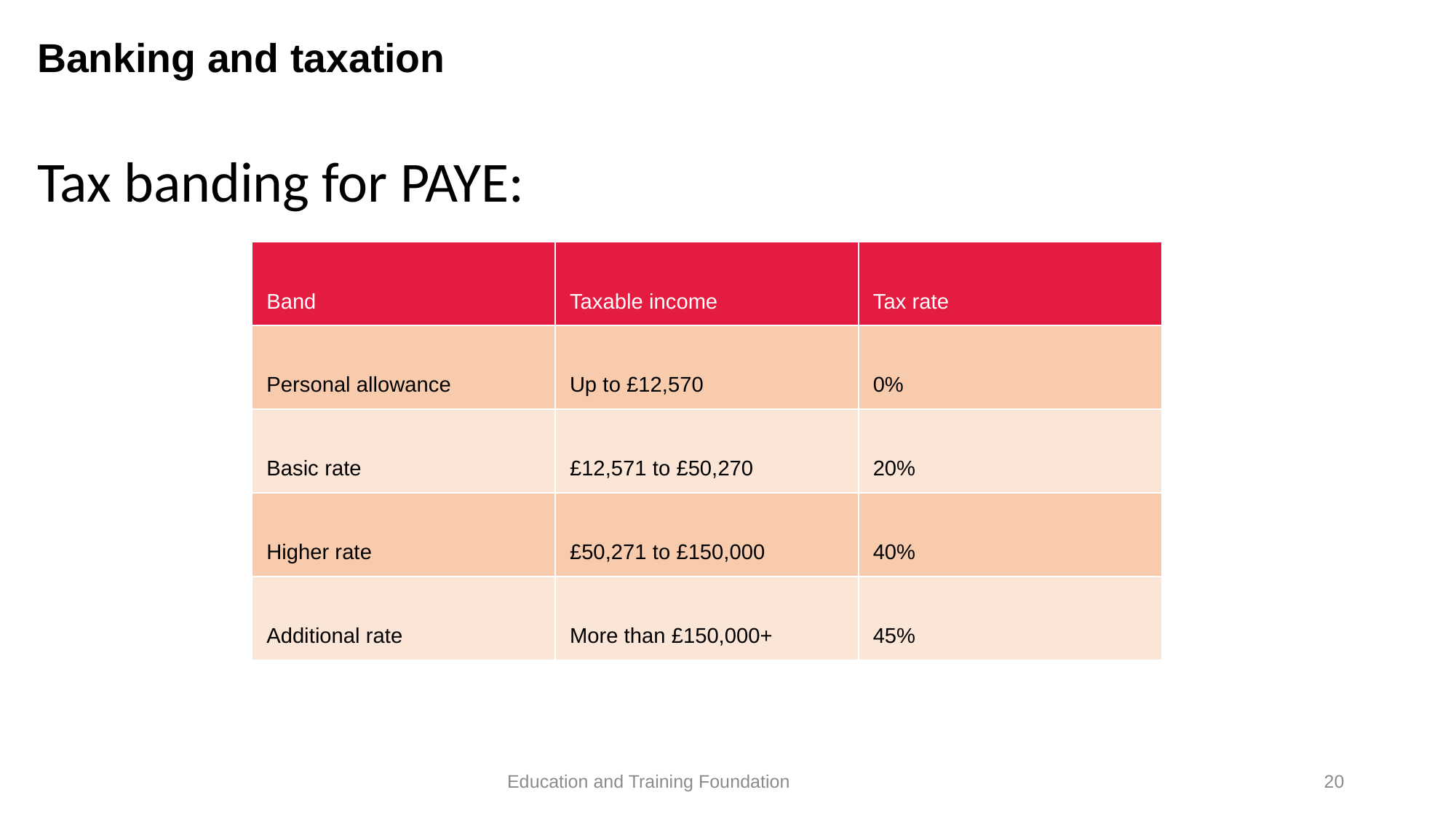

# Banking and taxation
Tax banding for PAYE:

| Band | Taxable income | Tax rate |
| --- | --- | --- |
| Personal allowance | Up to £12,570 | 0% |
| Basic rate | £12,571 to £50,270 | 20% |
| Higher rate | £50,271 to £150,000 | 40% |
| Additional rate | More than £150,000+ | 45% |
20
Education and Training Foundation